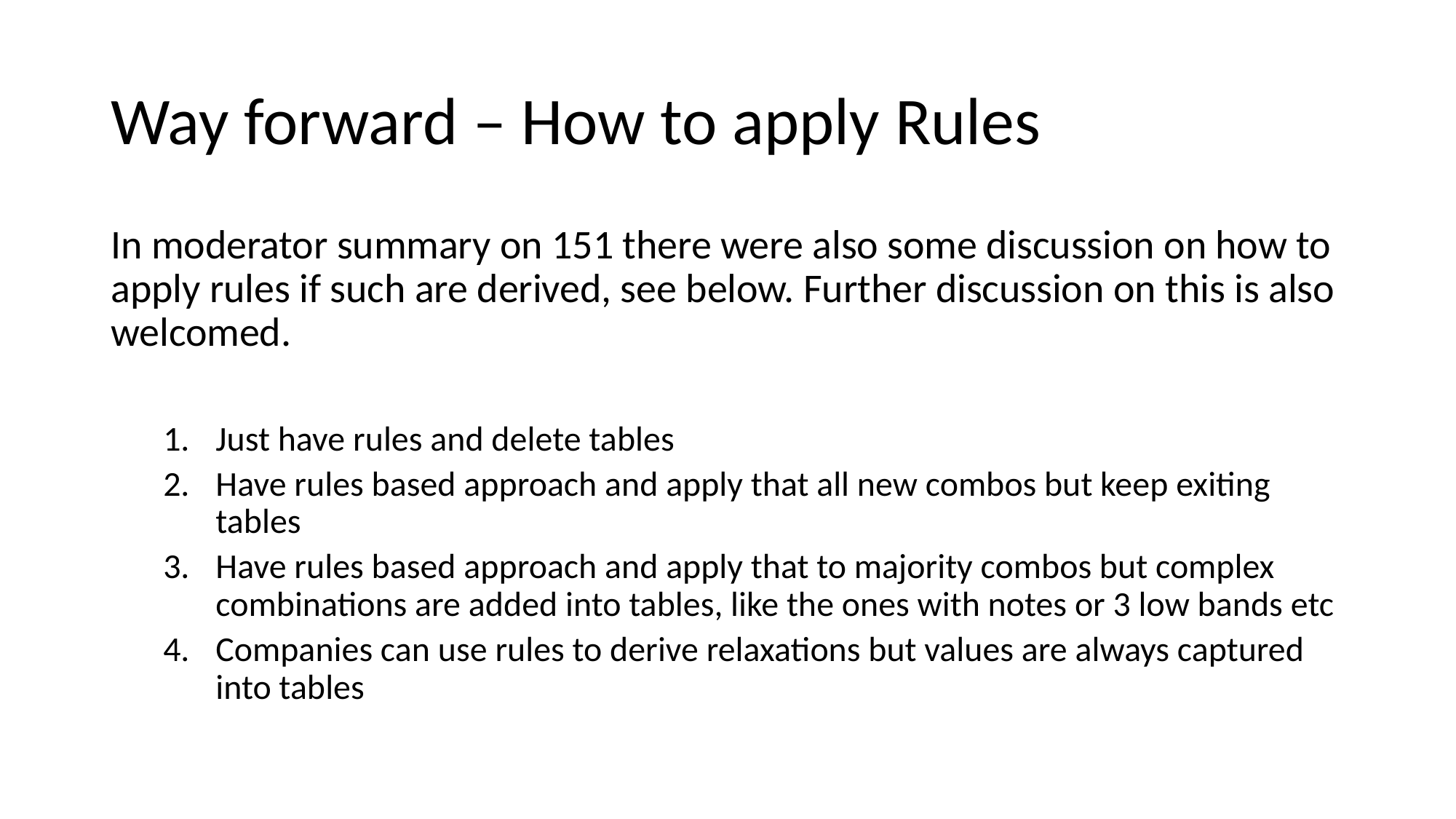

# Way forward – How to apply Rules
In moderator summary on 151 there were also some discussion on how to apply rules if such are derived, see below. Further discussion on this is also welcomed.

Just have rules and delete tables
Have rules based approach and apply that all new combos but keep exiting tables
Have rules based approach and apply that to majority combos but complex combinations are added into tables, like the ones with notes or 3 low bands etc
Companies can use rules to derive relaxations but values are always captured into tables